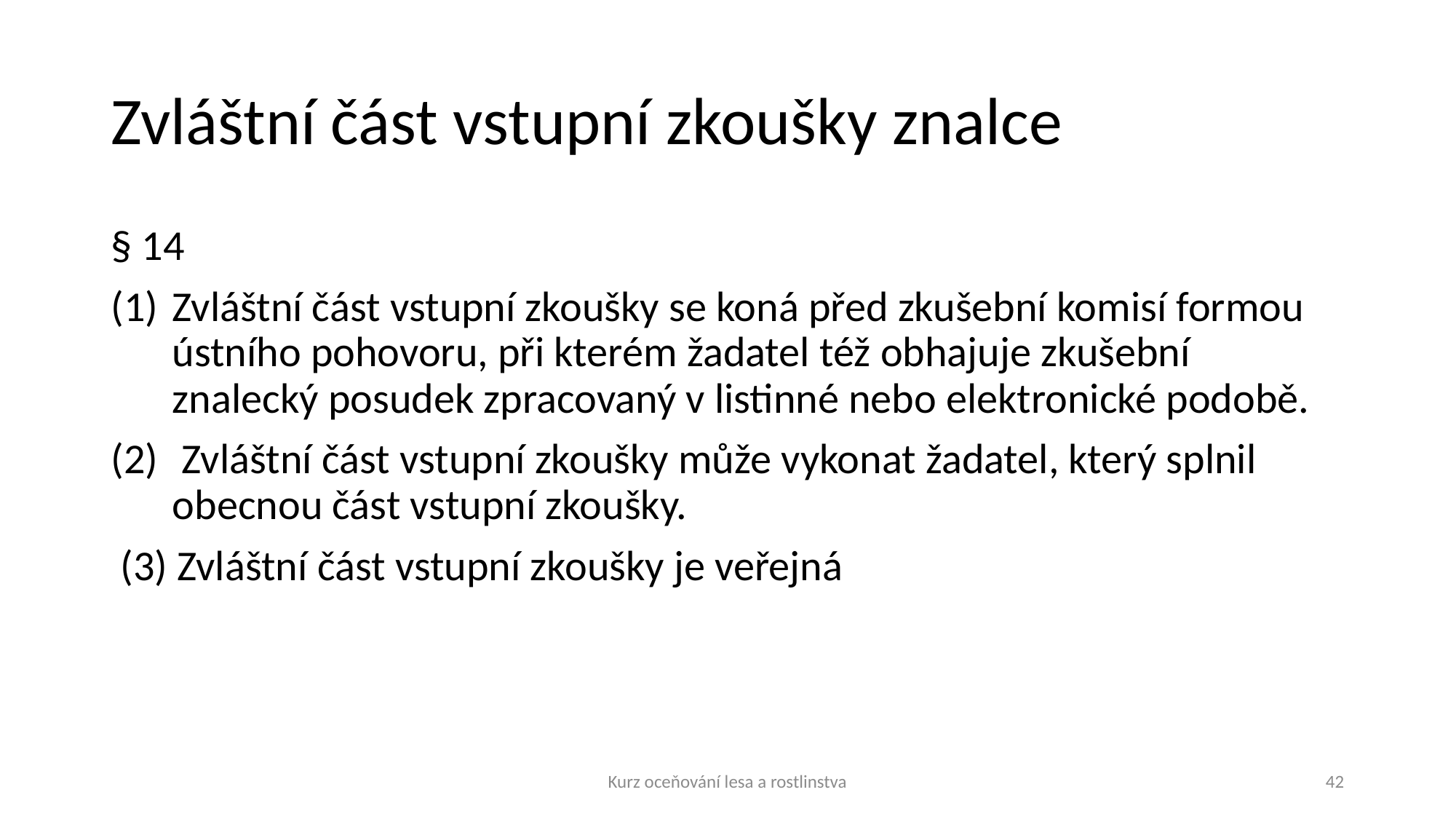

# Zvláštní část vstupní zkoušky znalce
§ 14
Zvláštní část vstupní zkoušky se koná před zkušební komisí formou ústního pohovoru, při kterém žadatel též obhajuje zkušební znalecký posudek zpracovaný v listinné nebo elektronické podobě.
 Zvláštní část vstupní zkoušky může vykonat žadatel, který splnil obecnou část vstupní zkoušky.
 (3) Zvláštní část vstupní zkoušky je veřejná
Kurz oceňování lesa a rostlinstva
42